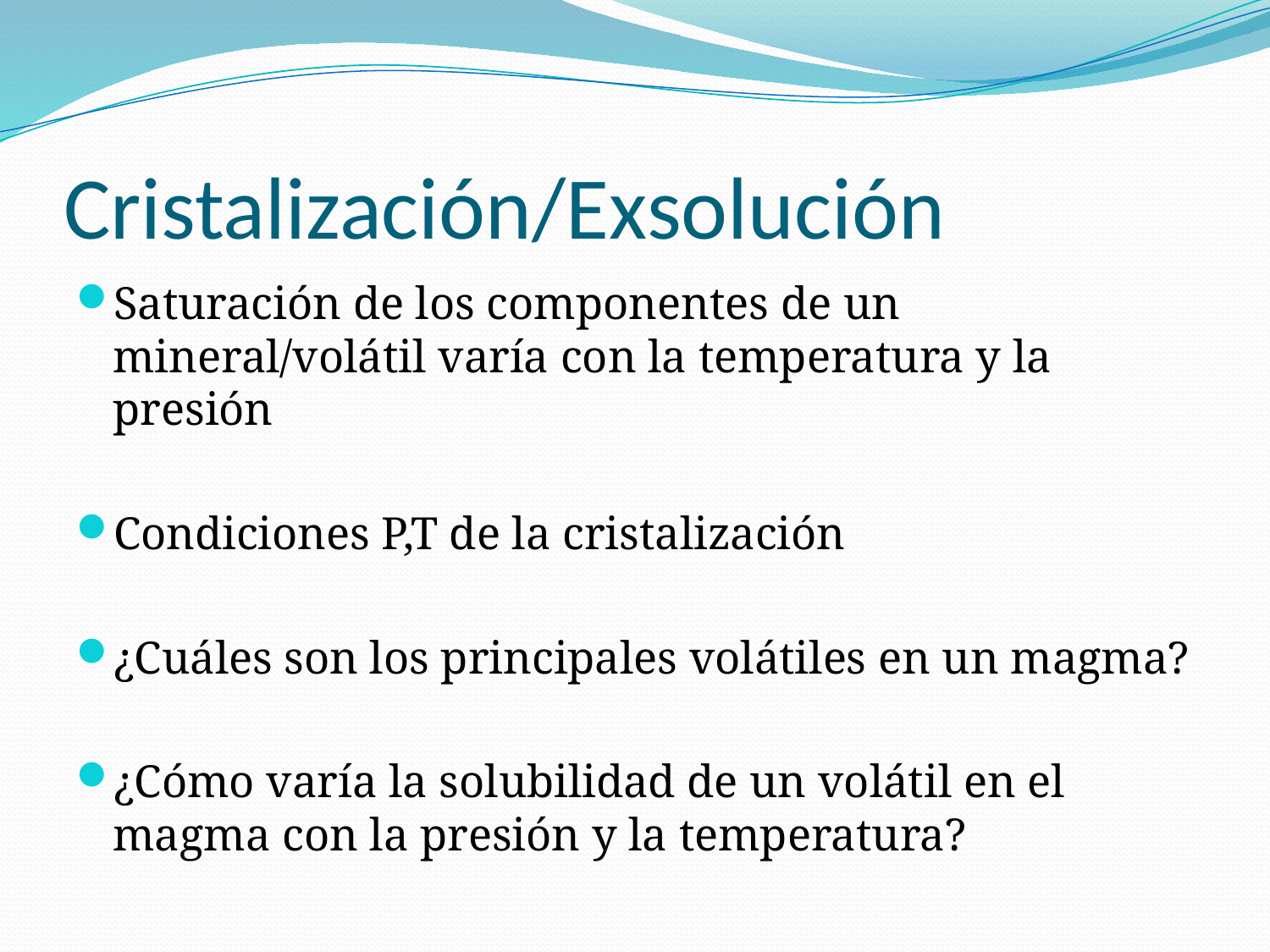

# Cristalización/Exsolución
Saturación de los componentes de un mineral/volátil varía con la temperatura y la presión

Condiciones P,T de la cristalización

¿Cuáles son los principales volátiles en un magma?

¿Cómo varía la solubilidad de un volátil en el magma con la presión y la temperatura?